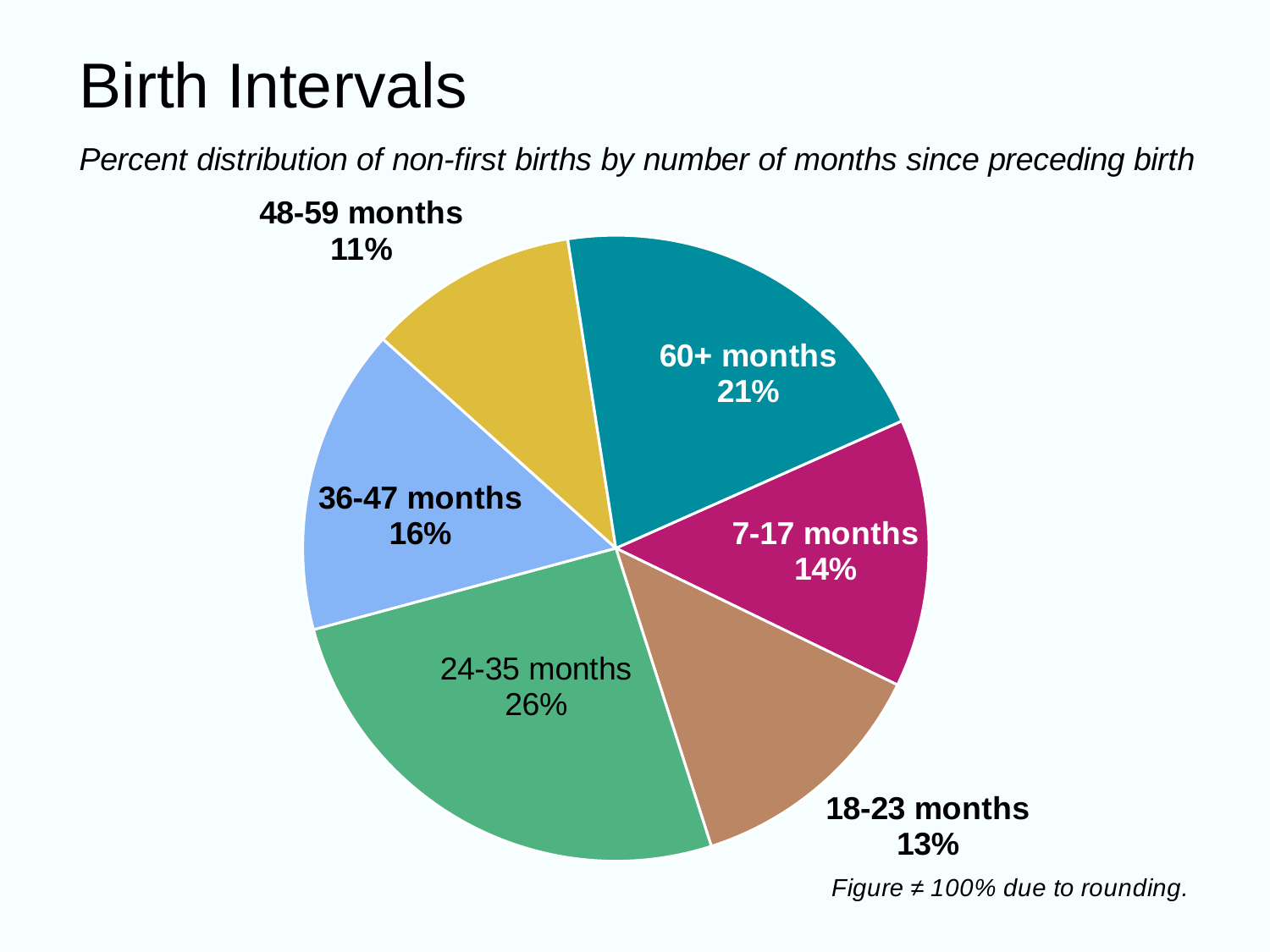

### Chart:

| Category | Sales |
|---|---|
| 7-17 months | 14.0 |
| 18-23 months | 13.0 |
| 24-35 months | 26.0 |
| 36-47 months | 16.0 |
| 48-59 months | 11.0 |
| 60+ months | 21.0 |